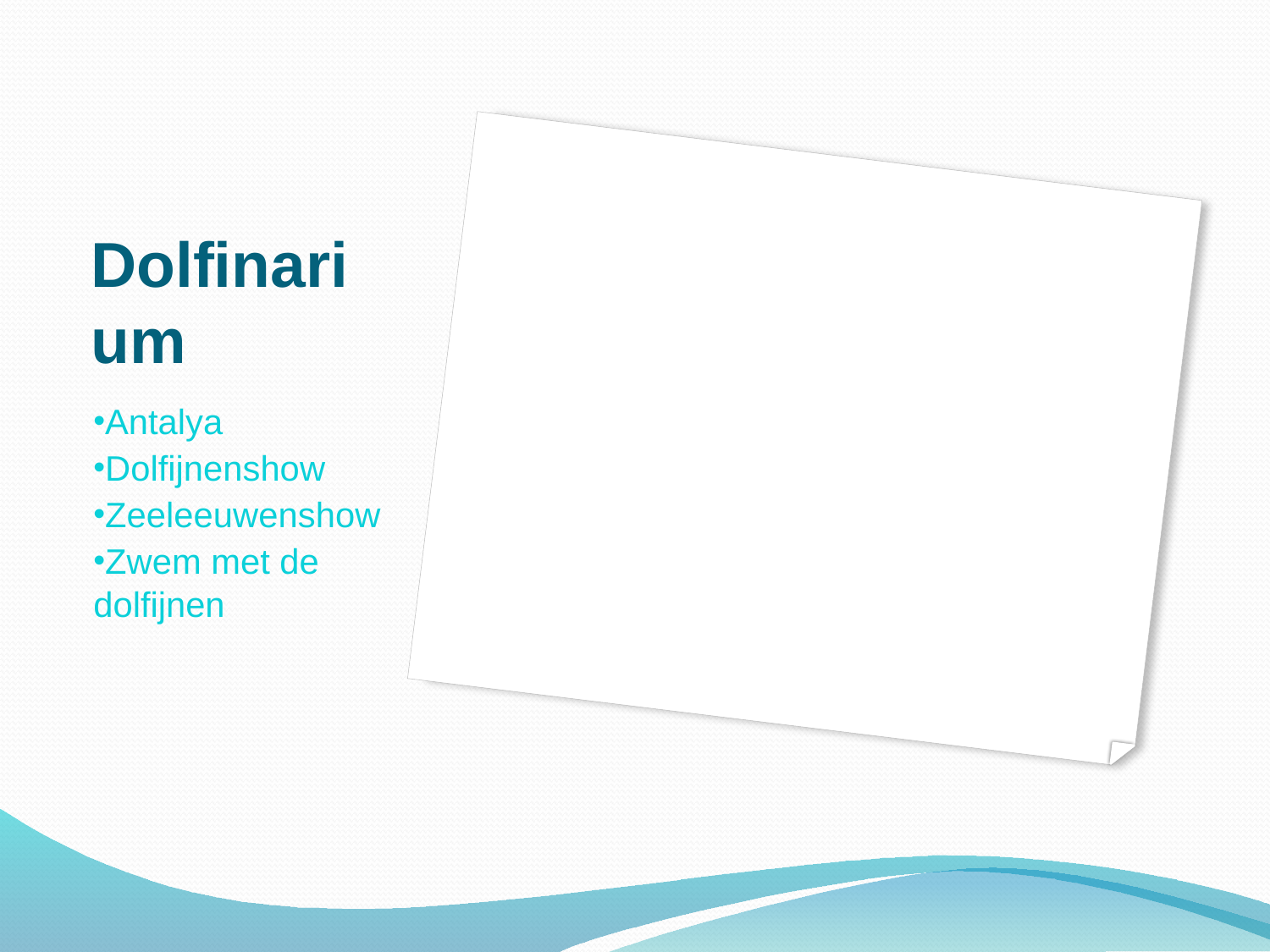

# Dolfinarium

Antalya
Dolfijnenshow
Zeeleeuwenshow
Zwem met de dolfijnen